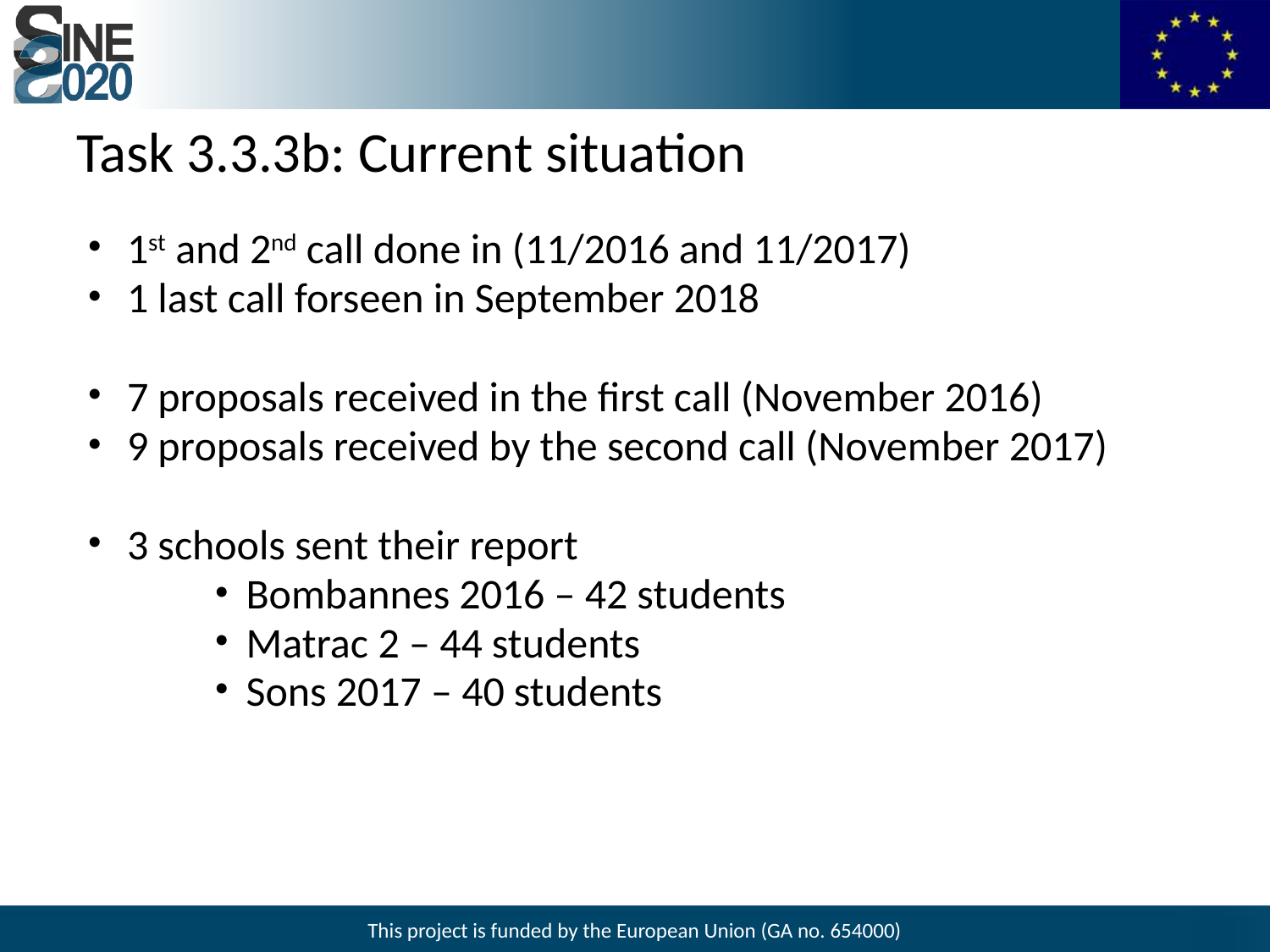

Task 3.3.3b: Current situation

 1st and 2nd call done in (11/2016 and 11/2017)
 1 last call forseen in September 2018

 7 proposals received in the first call (November 2016)
 9 proposals received by the second call (November 2017)

 3 schools sent their report
Bombannes 2016 – 42 students
Matrac 2 – 44 students
Sons 2017 – 40 students
This project is funded by the European Union (GA no. 654000)